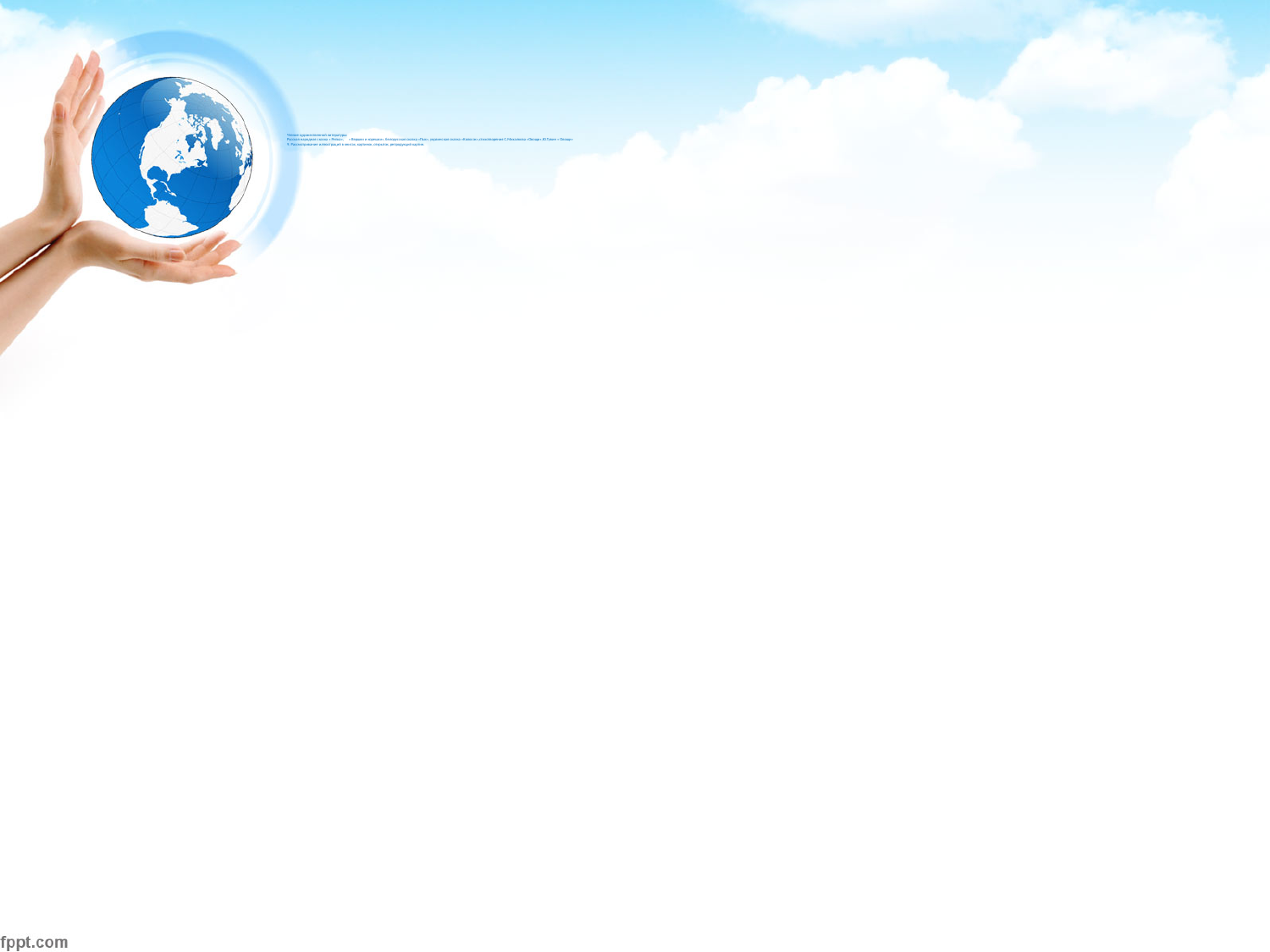

# Чтение художественной литературы: Русская народная сказка « Репка»,      « Вершки и корешки», белорусская сказка «Пых», украинская сказка «Колосок»,стихотворения С.Михалкова «Овощи»,Ю.Тувин « Овощи» 9. Рассматривание иллюстраций в книгах, картинок, открыток, репродукций картин.